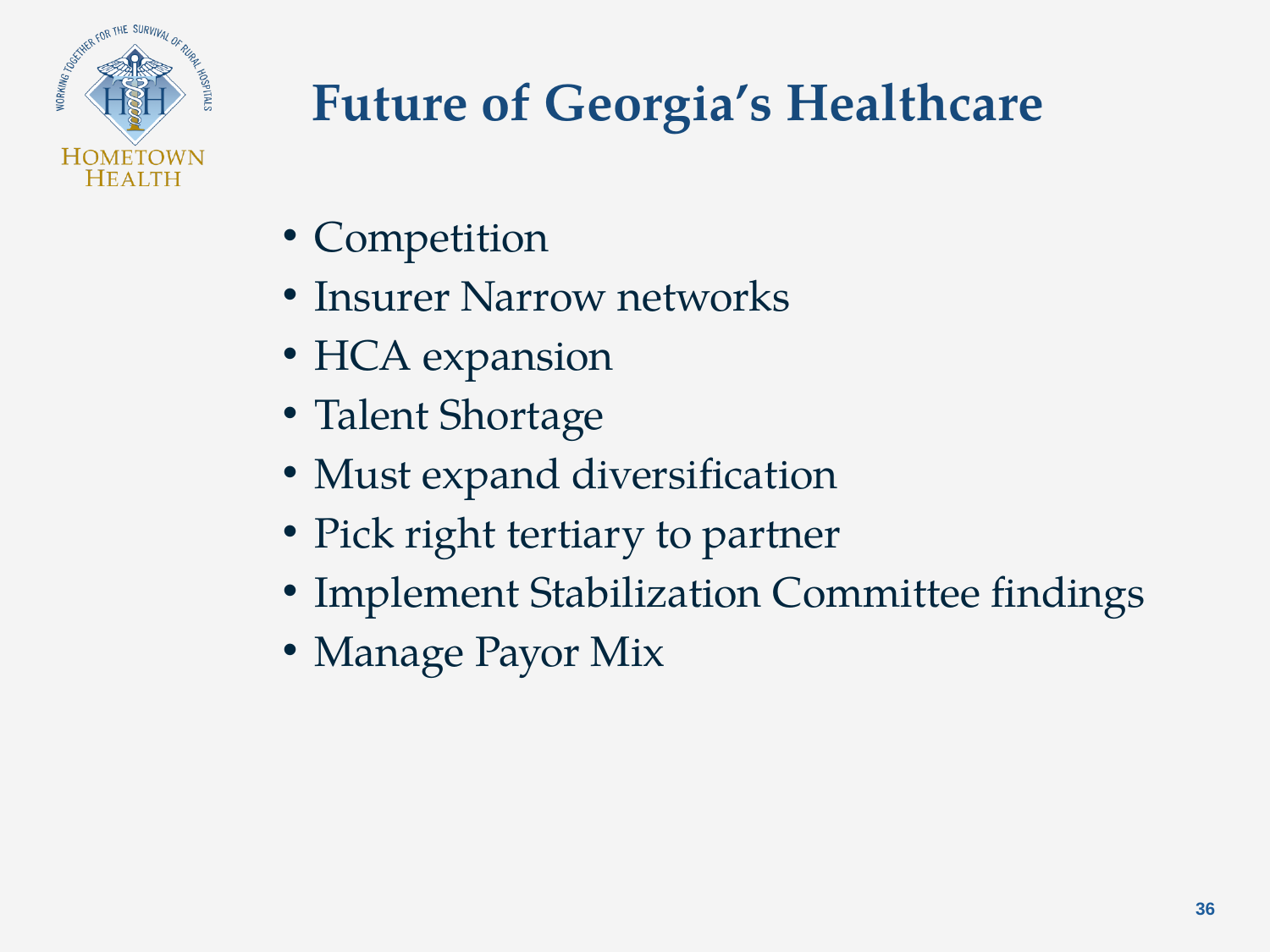

# Future of Georgia’s Healthcare
Competition
Insurer Narrow networks
HCA expansion
Talent Shortage
Must expand diversification
Pick right tertiary to partner
Implement Stabilization Committee findings
Manage Payor Mix
36